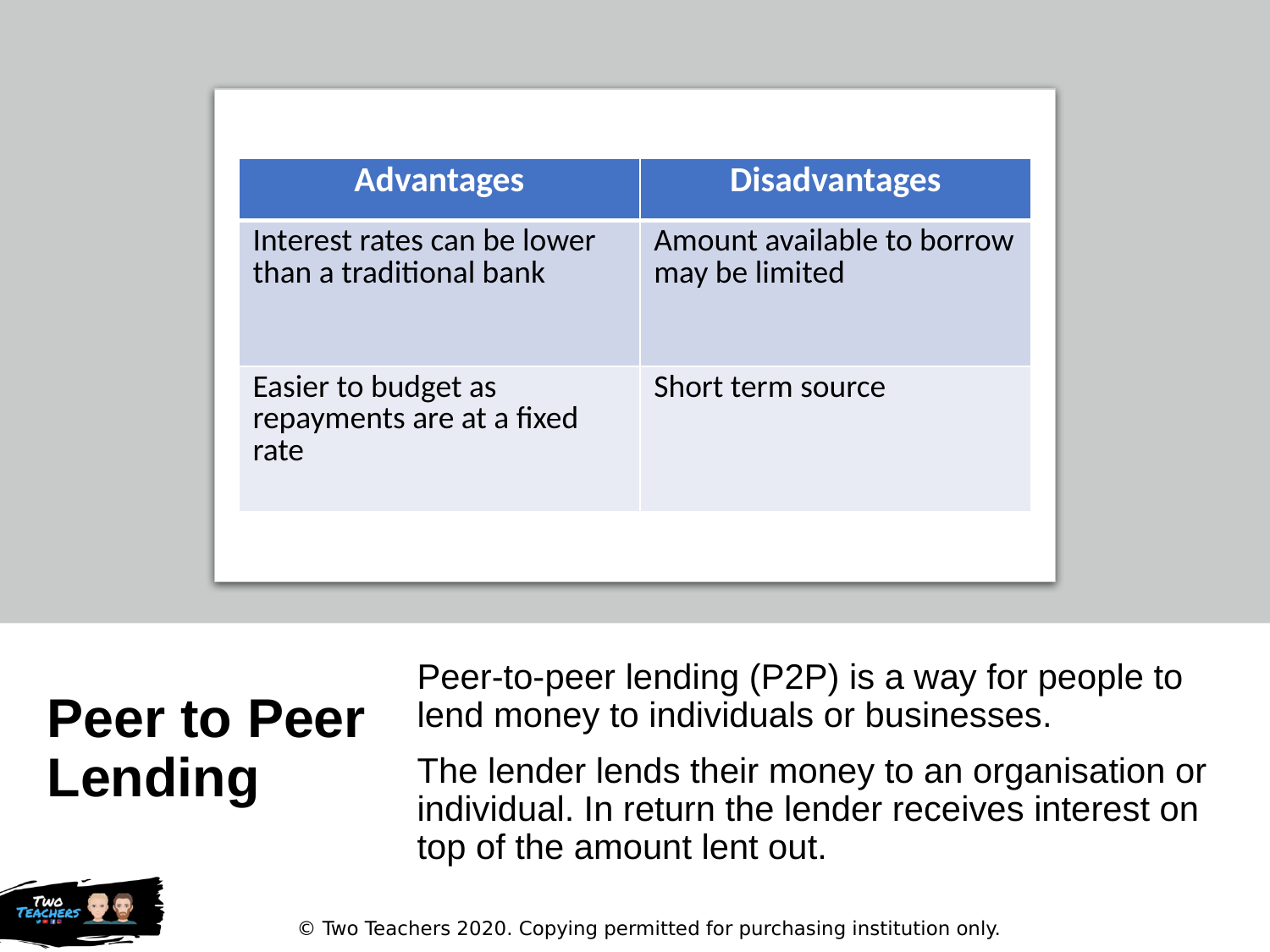

| Advantages | Disadvantages |
| --- | --- |
| Interest rates can be lower than a traditional bank | Amount available to borrow may be limited |
| Easier to budget as repayments are at a fixed rate | Short term source |
# Peer to Peer Lending
Peer-to-peer lending (P2P) is a way for people to lend money to individuals or businesses.
The lender lends their money to an organisation or individual. In return the lender receives interest on top of the amount lent out.